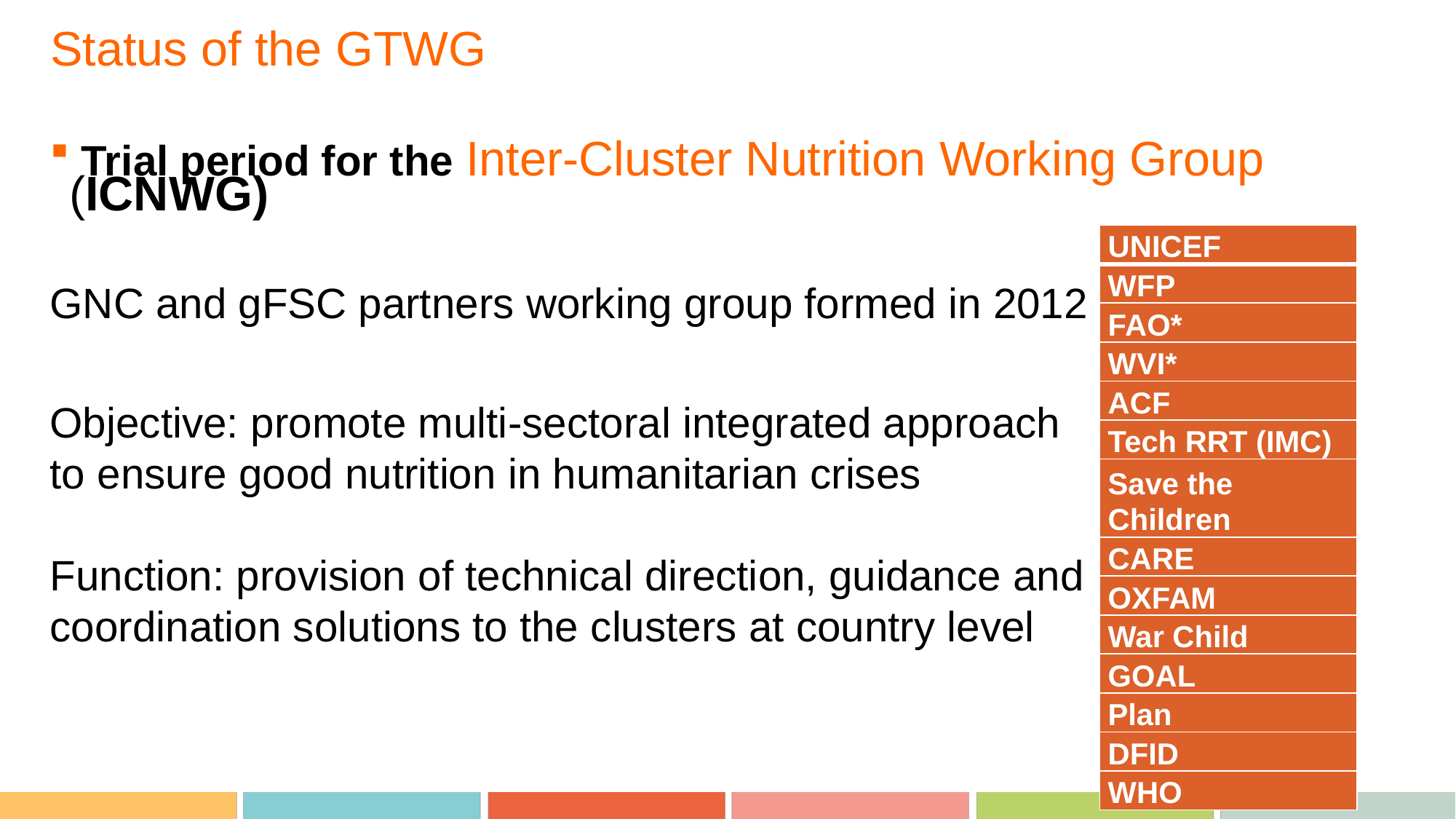

# Status of the GTWG

 Trial period for the Inter-Cluster Nutrition Working Group (ICNWG)

GNC and gFSC partners working group formed in 2012

Objective: promote multi-sectoral integrated approach
to ensure good nutrition in humanitarian crises

Function: provision of technical direction, guidance and
coordination solutions to the clusters at country level

| UNICEF |
| --- |
| WFP |
| FAO\* |
| WVI\* |
| ACF |
| Tech RRT (IMC) |
| Save the Children |
| CARE |
| OXFAM |
| War Child |
| GOAL |
| Plan |
| DFID |
| WHO |